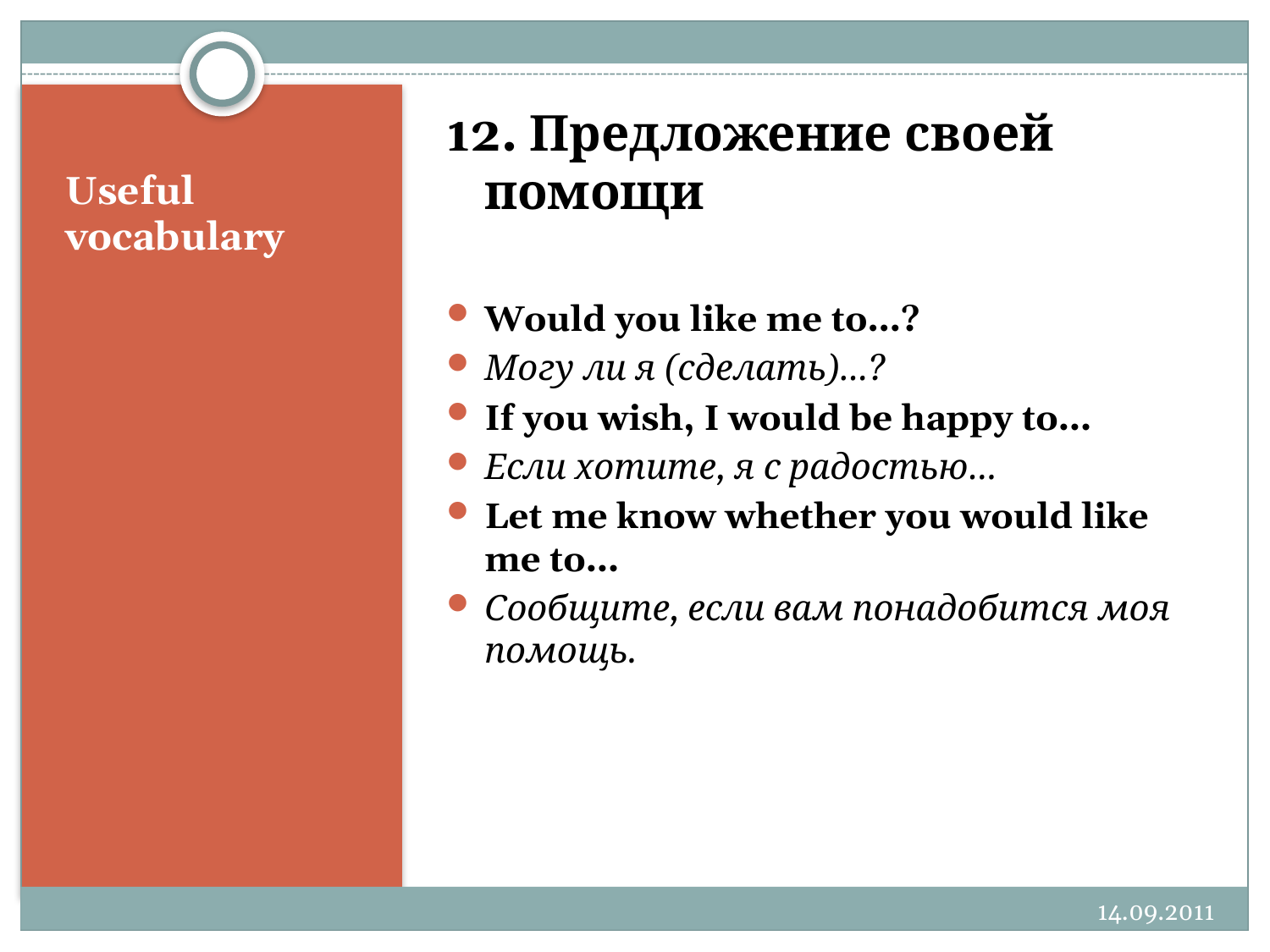

12. Предложение своей помощи

Would you like me to…?
Могу ли я (сделать)…?
If you wish, I would be happy to…
Если хотите, я с радостью…
Let me know whether you would like me to…
Сообщите, если вам понадобится моя помощь.

# Useful vocabulary
14.09.2011